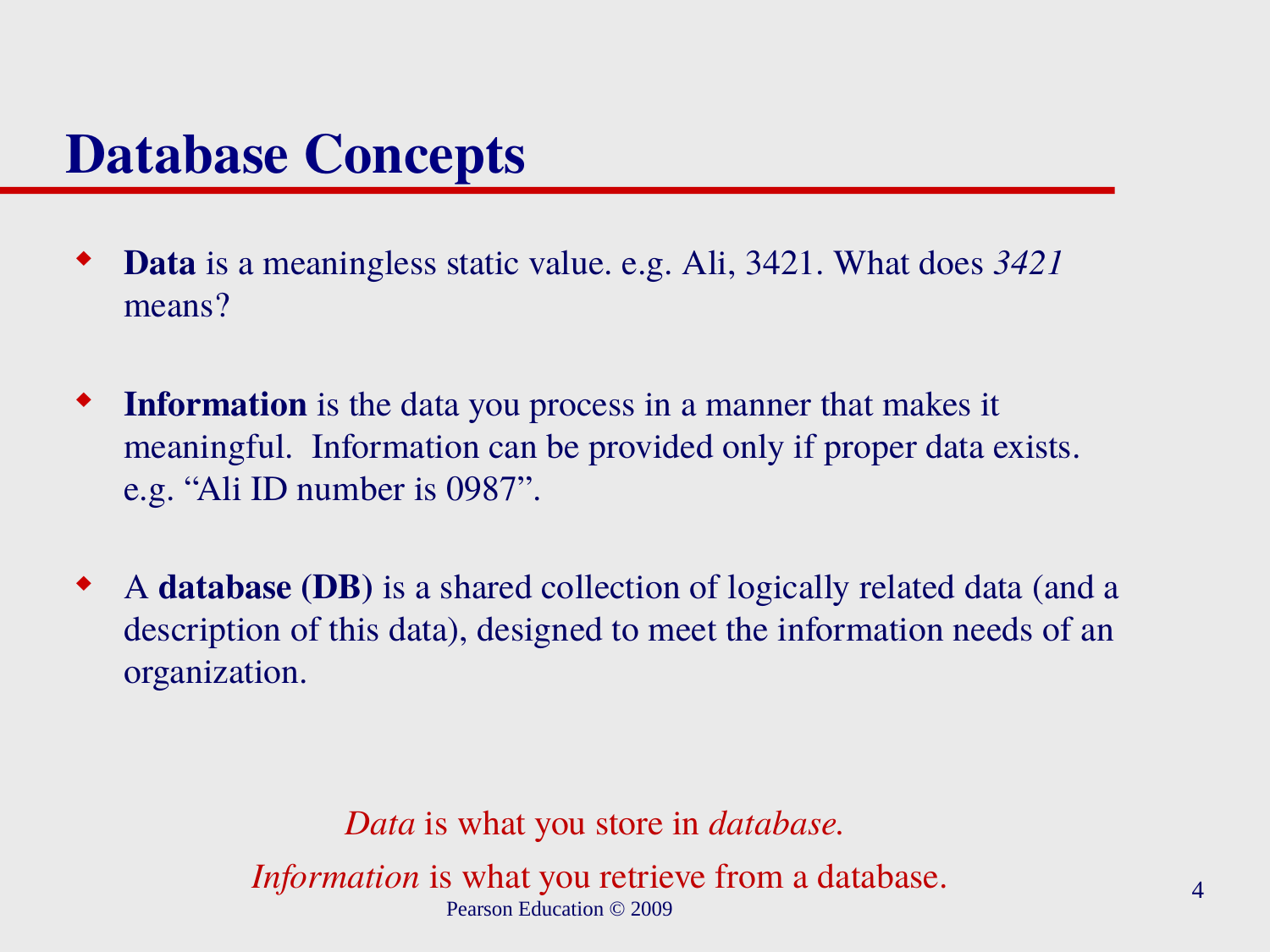

# Database Concepts
Data is a meaningless static value. e.g. Ali, 3421. What does 3421 means?

Information is the data you process in a manner that makes it meaningful.  Information can be provided only if proper data exists. e.g. “Ali ID number is 0987”.

A database (DB) is a shared collection of logically related data (and a description of this data), designed to meet the information needs of an organization.

Data is what you store in database.
Information is what you retrieve from a database.

4
Pearson Education © 2009